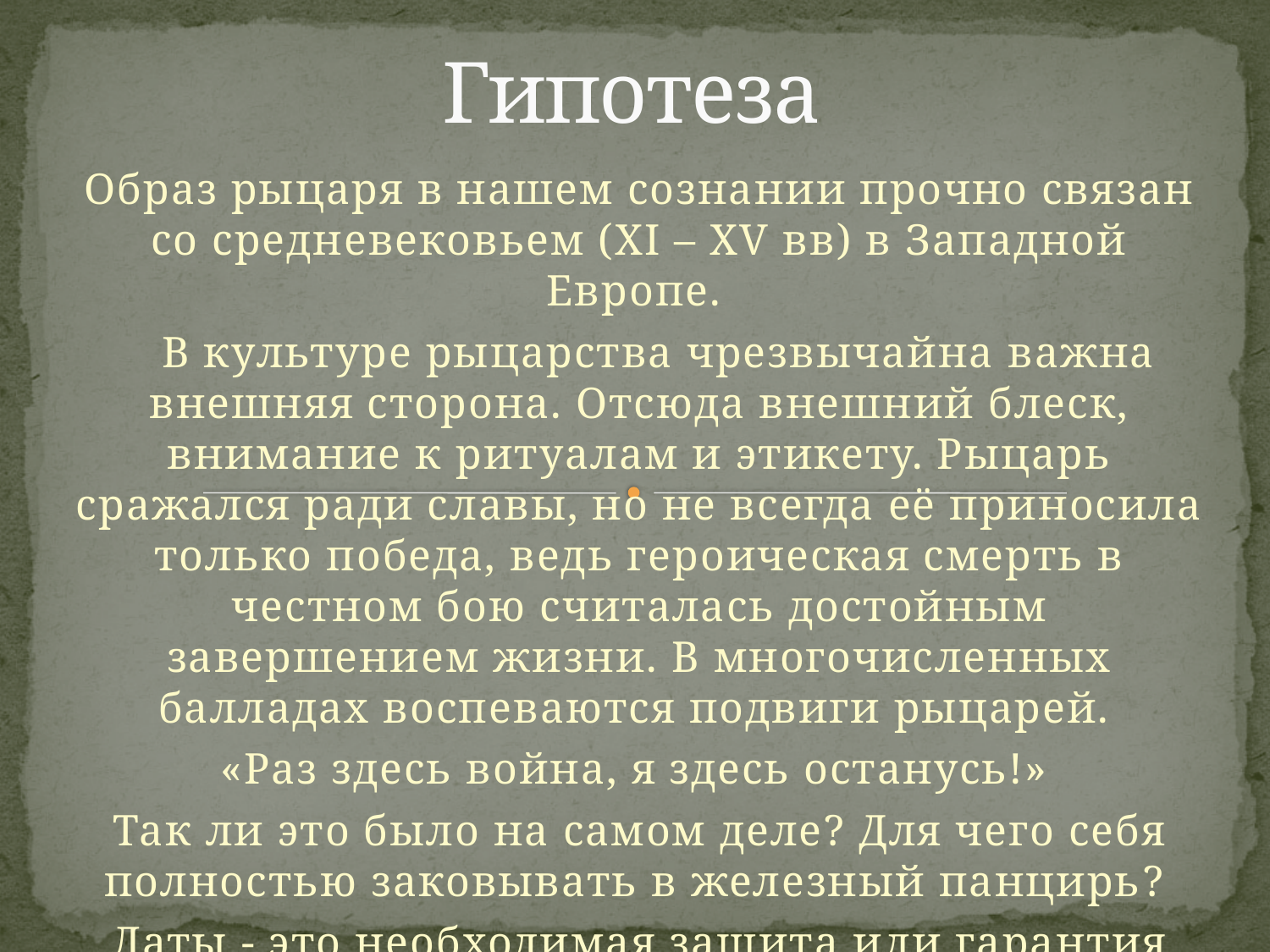

# Гипотеза
Образ рыцаря в нашем сознании прочно связан со средневековьем (XI – XV вв) в Западной Европе.
   В культуре рыцарства чрезвычайна важна внешняя сторона. Отсюда внешний блеск, внимание к ритуалам и этикету. Рыцарь сражался ради славы, но не всегда её приносила только победа, ведь героическая смерть в честном бою считалась достойным завершением жизни. В многочисленных балладах воспеваются подвиги рыцарей.
«Раз здесь война, я здесь останусь!»
Так ли это было на самом деле? Для чего себя полностью заковывать в железный панцирь?
Латы - это необходимая защита или гарантия безопасности?